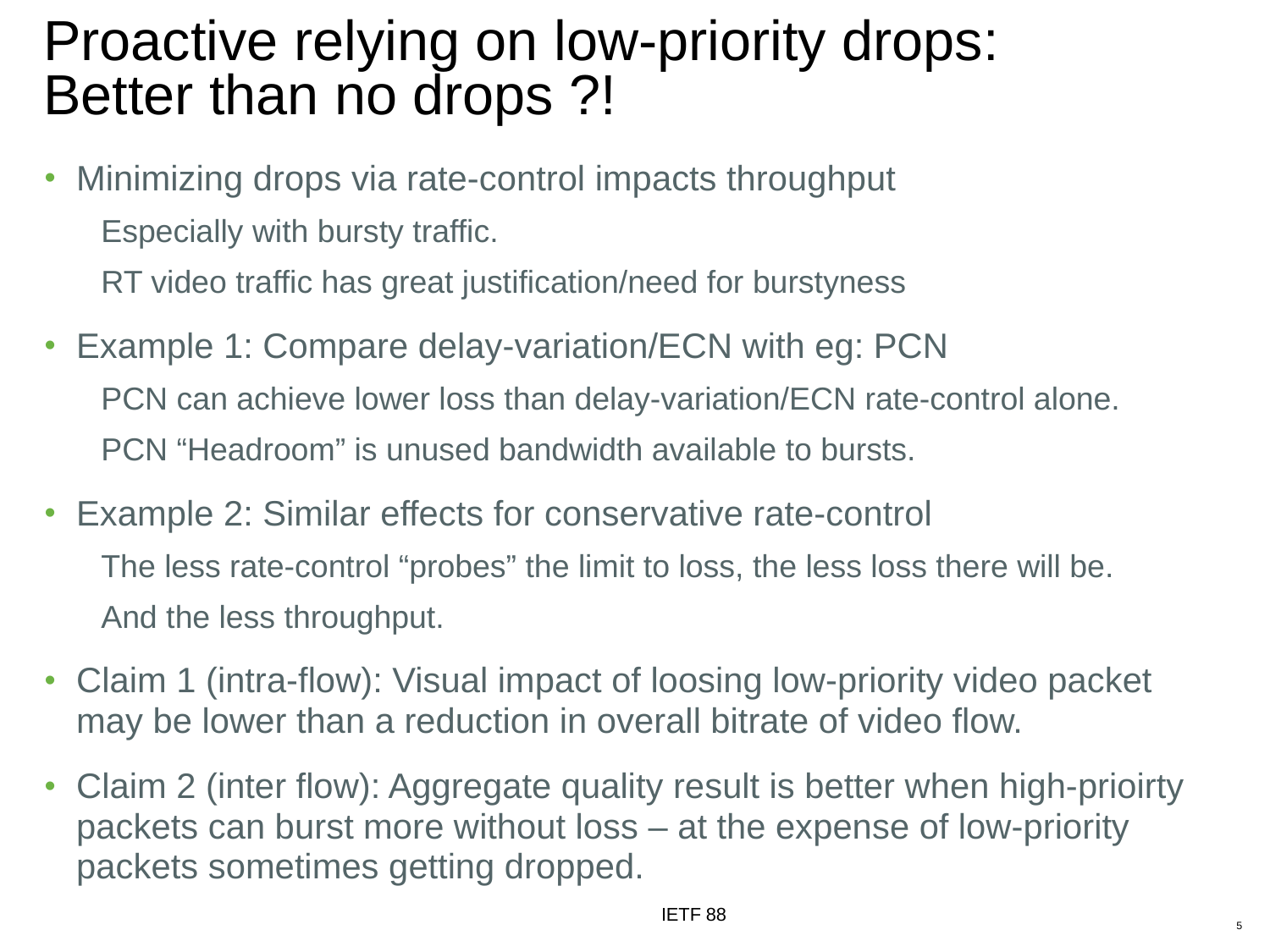

# Proactive relying on low-priority drops: Better than no drops ?!
Minimizing drops via rate-control impacts throughput
Especially with bursty traffic.
RT video traffic has great justification/need for burstyness
Example 1: Compare delay-variation/ECN with eg: PCN
PCN can achieve lower loss than delay-variation/ECN rate-control alone.
PCN “Headroom” is unused bandwidth available to bursts.
Example 2: Similar effects for conservative rate-control
The less rate-control “probes” the limit to loss, the less loss there will be.
And the less throughput.
Claim 1 (intra-flow): Visual impact of loosing low-priority video packet may be lower than a reduction in overall bitrate of video flow.
Claim 2 (inter flow): Aggregate quality result is better when high-prioirty packets can burst more without loss – at the expense of low-priority packets sometimes getting dropped.